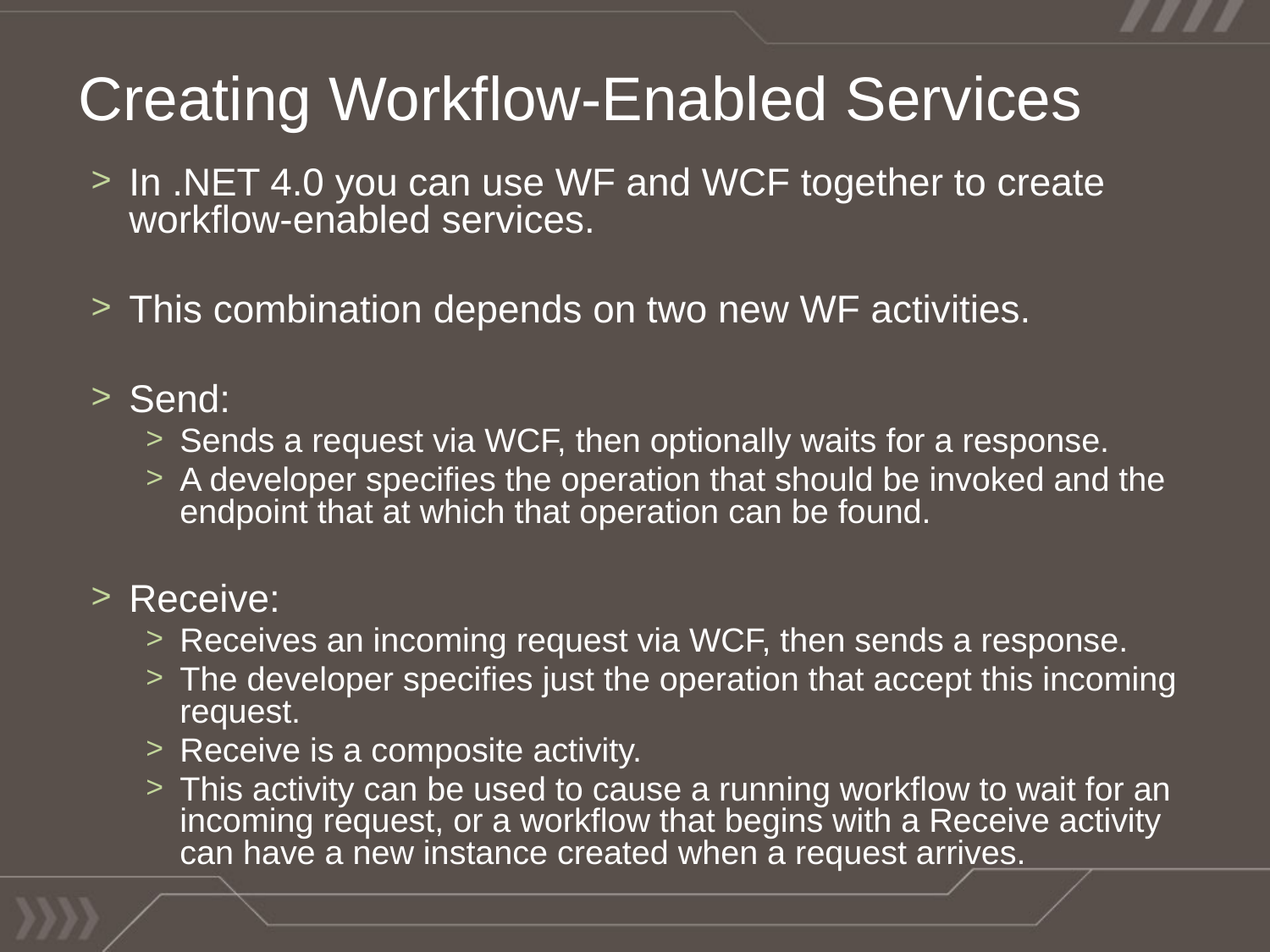

Creating Workflow-Enabled Services
In .NET 4.0 you can use WF and WCF together to create workflow-enabled services.

This combination depends on two new WF activities.

Send:
Sends a request via WCF, then optionally waits for a response.
A developer specifies the operation that should be invoked and the endpoint that at which that operation can be found.

Receive:
Receives an incoming request via WCF, then sends a response.
The developer specifies just the operation that accept this incoming request.
Receive is a composite activity.
This activity can be used to cause a running workflow to wait for an incoming request, or a workflow that begins with a Receive activity can have a new instance created when a request arrives.